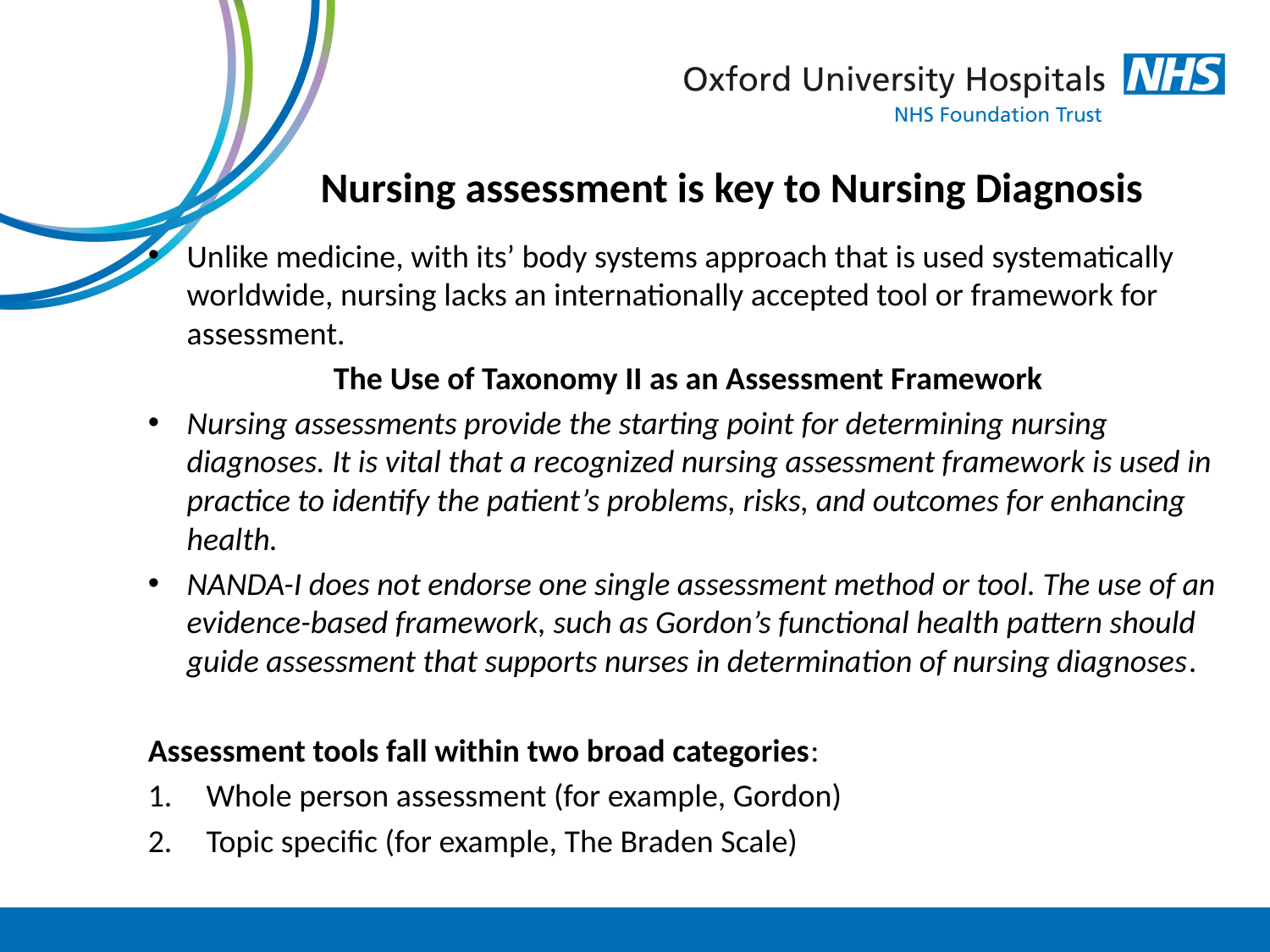

# Nursing assessment is key to Nursing Diagnosis
Unlike medicine, with its’ body systems approach that is used systematically worldwide, nursing lacks an internationally accepted tool or framework for assessment.
The Use of Taxonomy II as an Assessment Framework
Nursing assessments provide the starting point for determining nursing diagnoses. It is vital that a recognized nursing assessment framework is used in practice to identify the patient’s problems, risks, and outcomes for enhancing health.
NANDA-I does not endorse one single assessment method or tool. The use of an evidence-based framework, such as Gordon’s functional health pattern should guide assessment that supports nurses in determination of nursing diagnoses.

Assessment tools fall within two broad categories:
Whole person assessment (for example, Gordon)
Topic specific (for example, The Braden Scale)